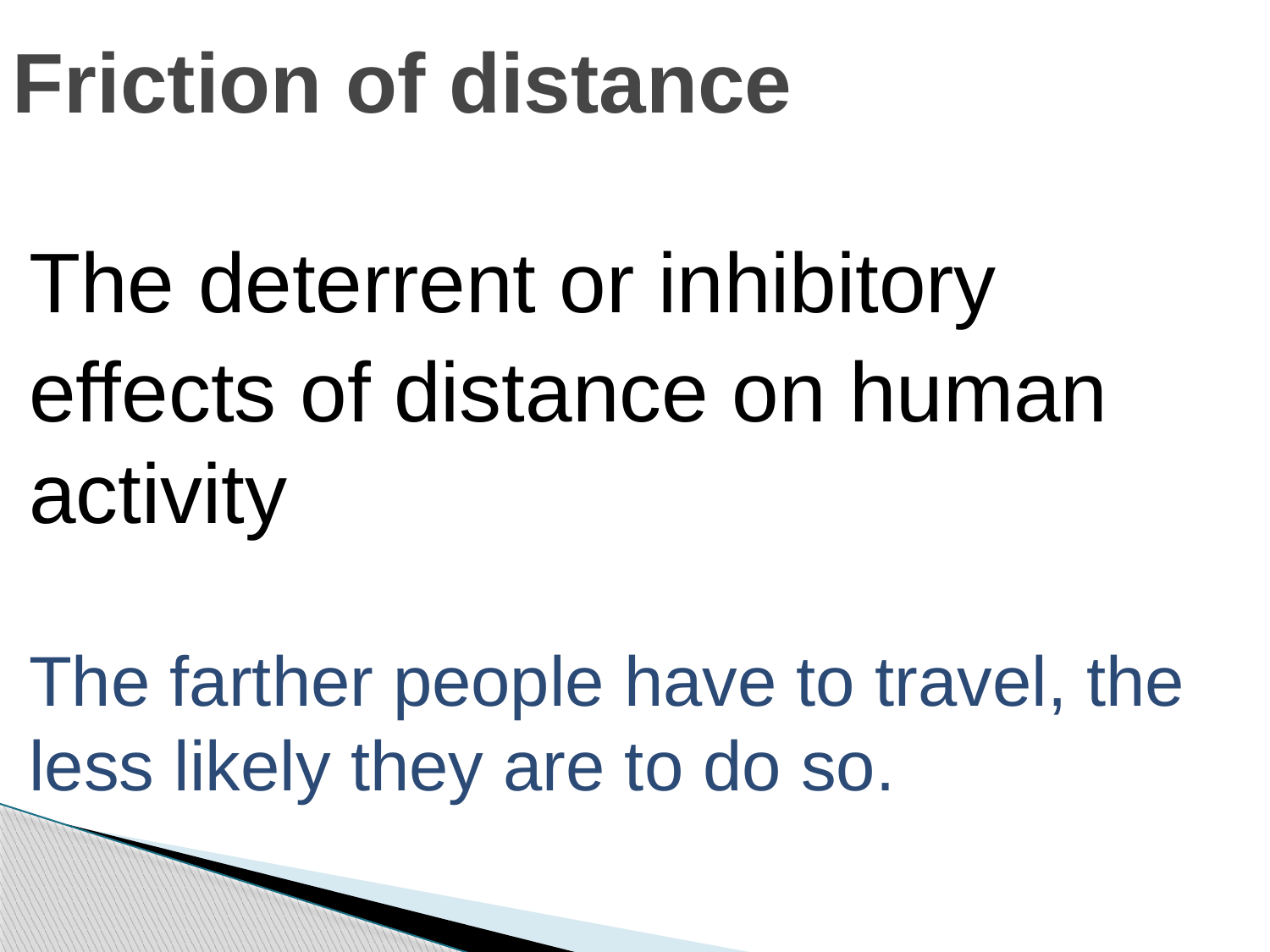

# Friction of distance
The deterrent or inhibitory
effects of distance on human activity

The farther people have to travel, the less likely they are to do so.